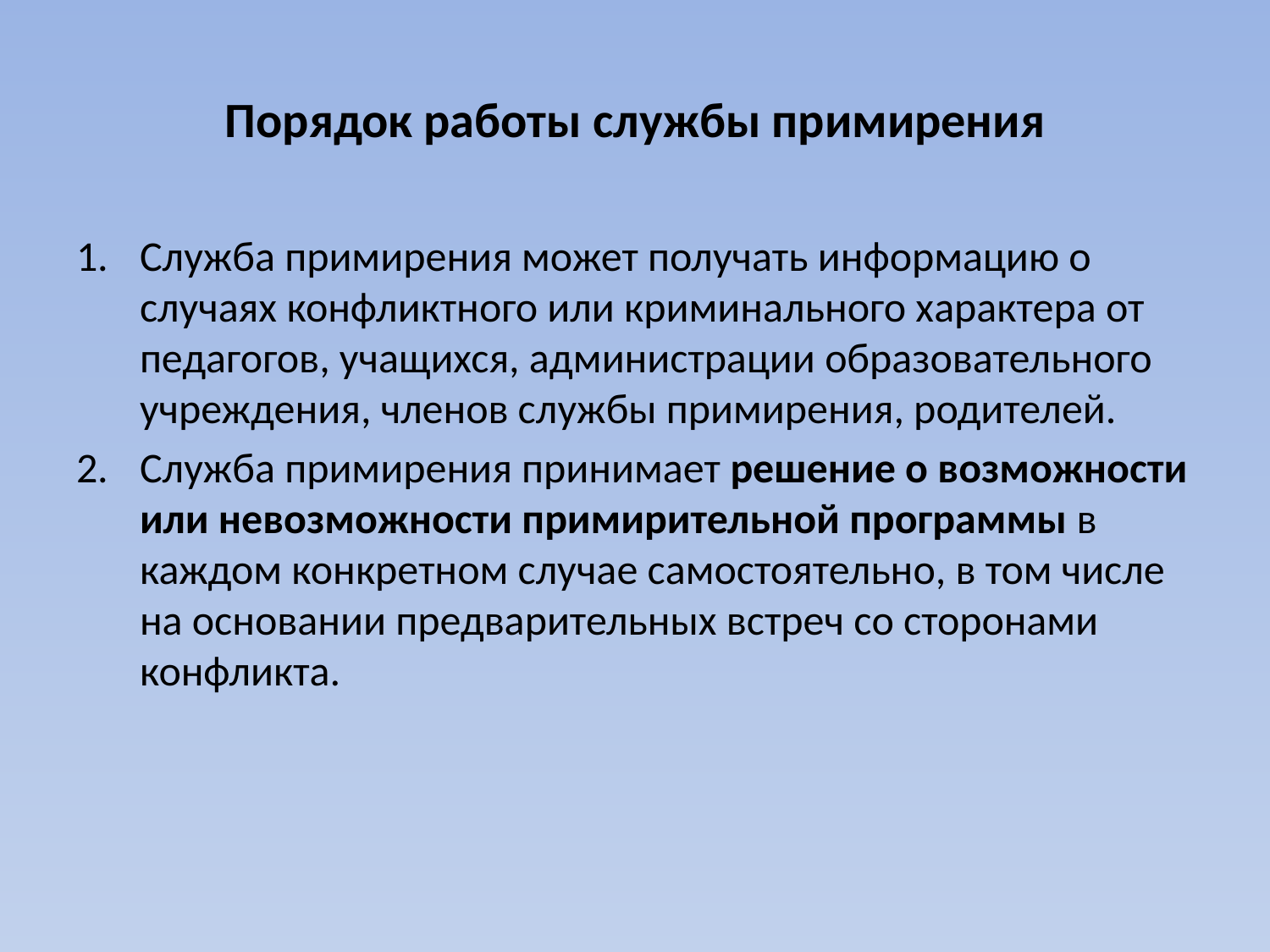

# Порядок работы службы примирения
Служба примирения может получать информацию о случаях конфликтного или криминального характера от педагогов, учащихся, администрации образовательного учреждения, членов службы примирения, родителей.
Служба примирения принимает решение о возможности или невозможности примирительной программы в каждом конкретном случае самостоятельно, в том числе на основании предварительных встреч со сторонами конфликта.